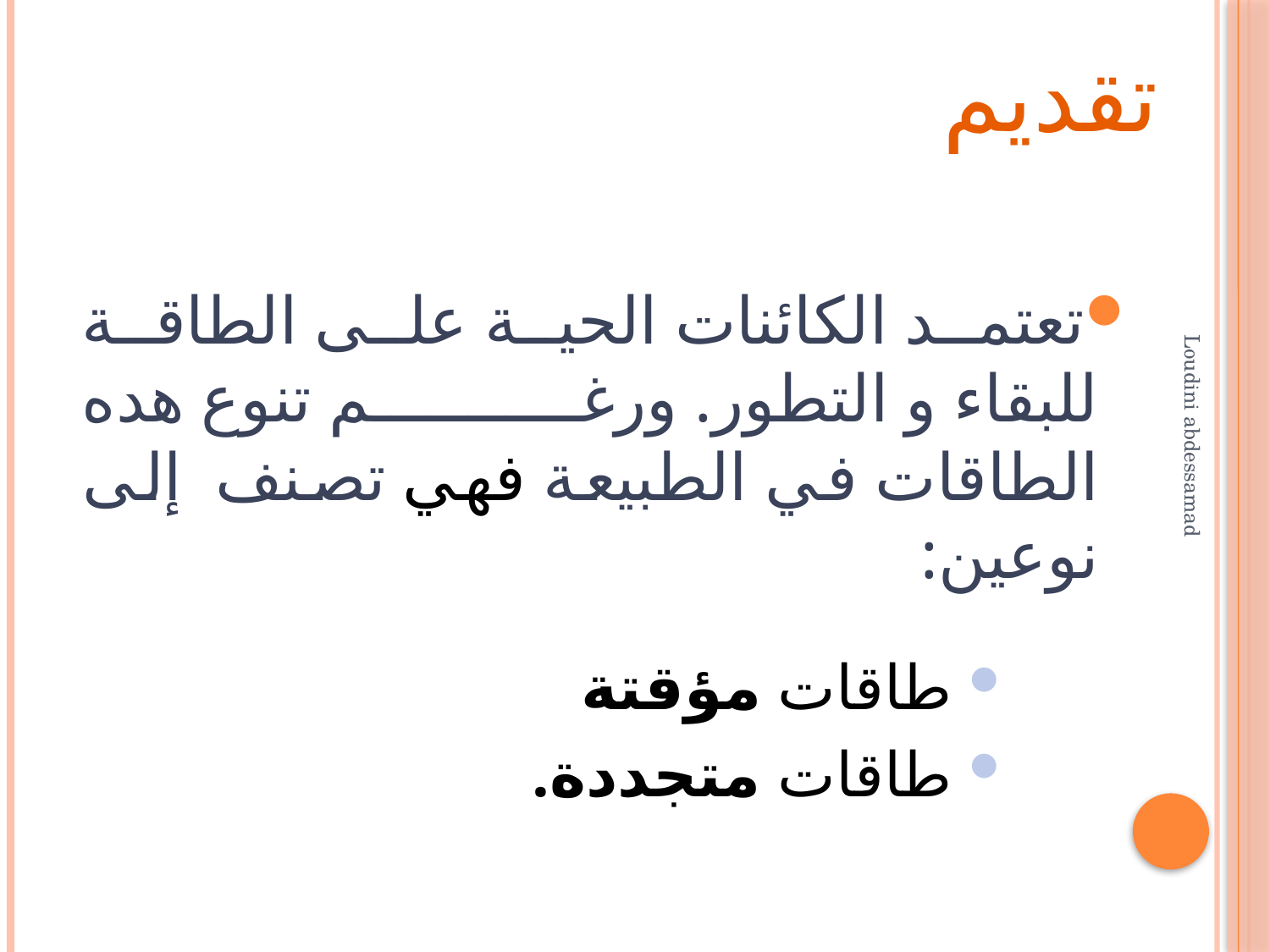

# تقديم

تعتمد الكائنات الحية على الطاقة للبقاء و التطور. ورغم تنوع هده الطاقات في الطبيعة فهي تصنف  إلى نوعين:

 طاقات مؤقتة
 طاقات متجددة.

Loudini abdessamad